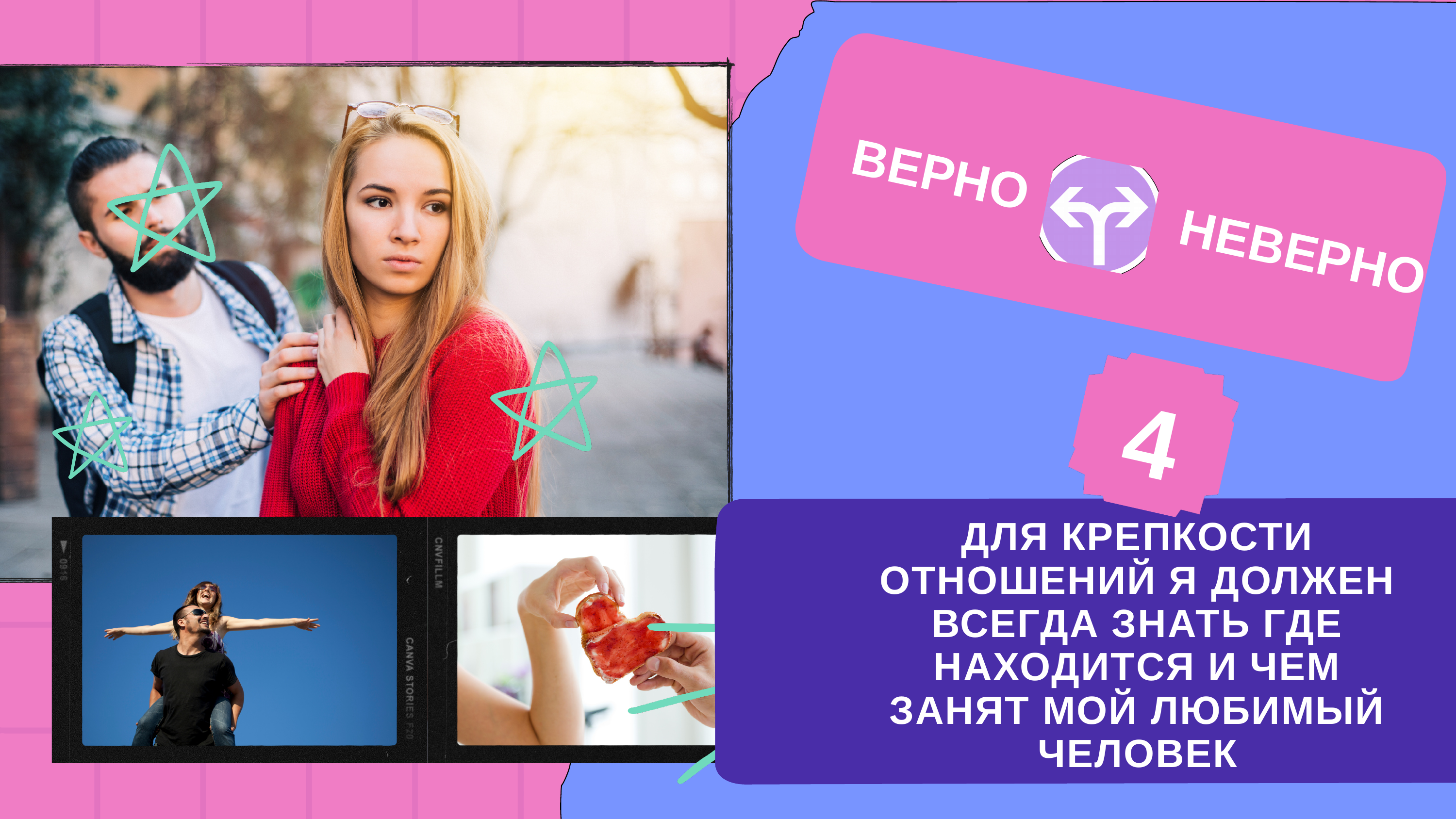

НЕВЕРНО

ВЕРНО

4

ДЛЯ КРЕПКОСТИ ОТНОШЕНИЙ Я ДОЛЖЕН ВСЕГДА ЗНАТЬ ГДЕ НАХОДИТСЯ И ЧЕМ ЗАНЯТ МОЙ ЛЮБИМЫЙ ЧЕЛОВЕК